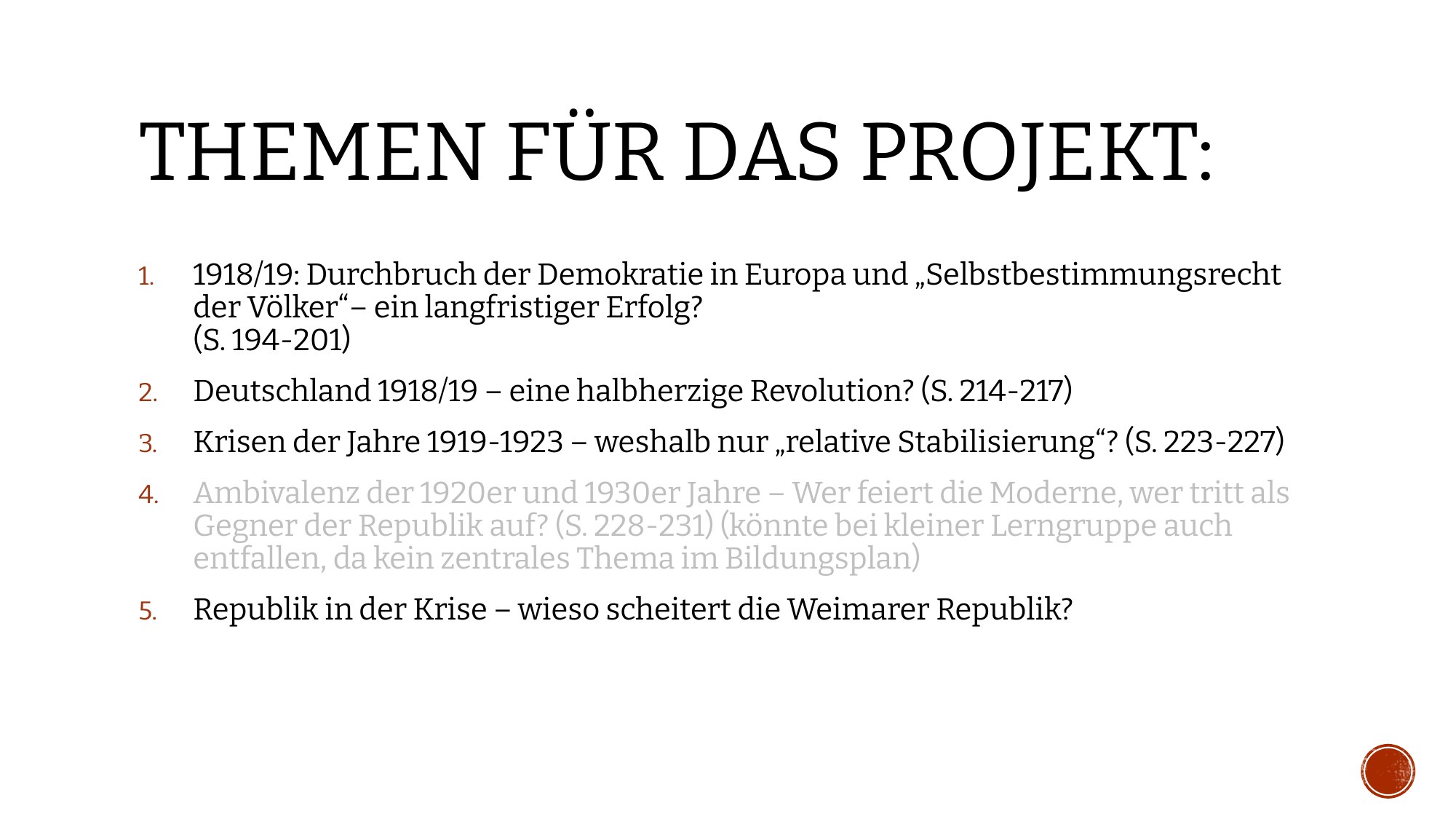

# Themen für das Projekt:
1918/19: Durchbruch der Demokratie in Europa und „Selbstbestimmungsrecht der Völker“– ein langfristiger Erfolg?
(S. 194-201)
Deutschland 1918/19 – eine halbherzige Revolution? (S. 214-217)
Krisen der Jahre 1919-1923 – weshalb nur „relative Stabilisierung“? (S. 223-227)
Ambivalenz der 1920er und 1930er Jahre – Wer feiert die Moderne, wer tritt als Gegner der Republik auf? (S. 228-231) (könnte bei kleiner Lerngruppe auch entfallen, da kein zentrales Thema im Bildungsplan)
Republik in der Krise – wieso scheitert die Weimarer Republik?